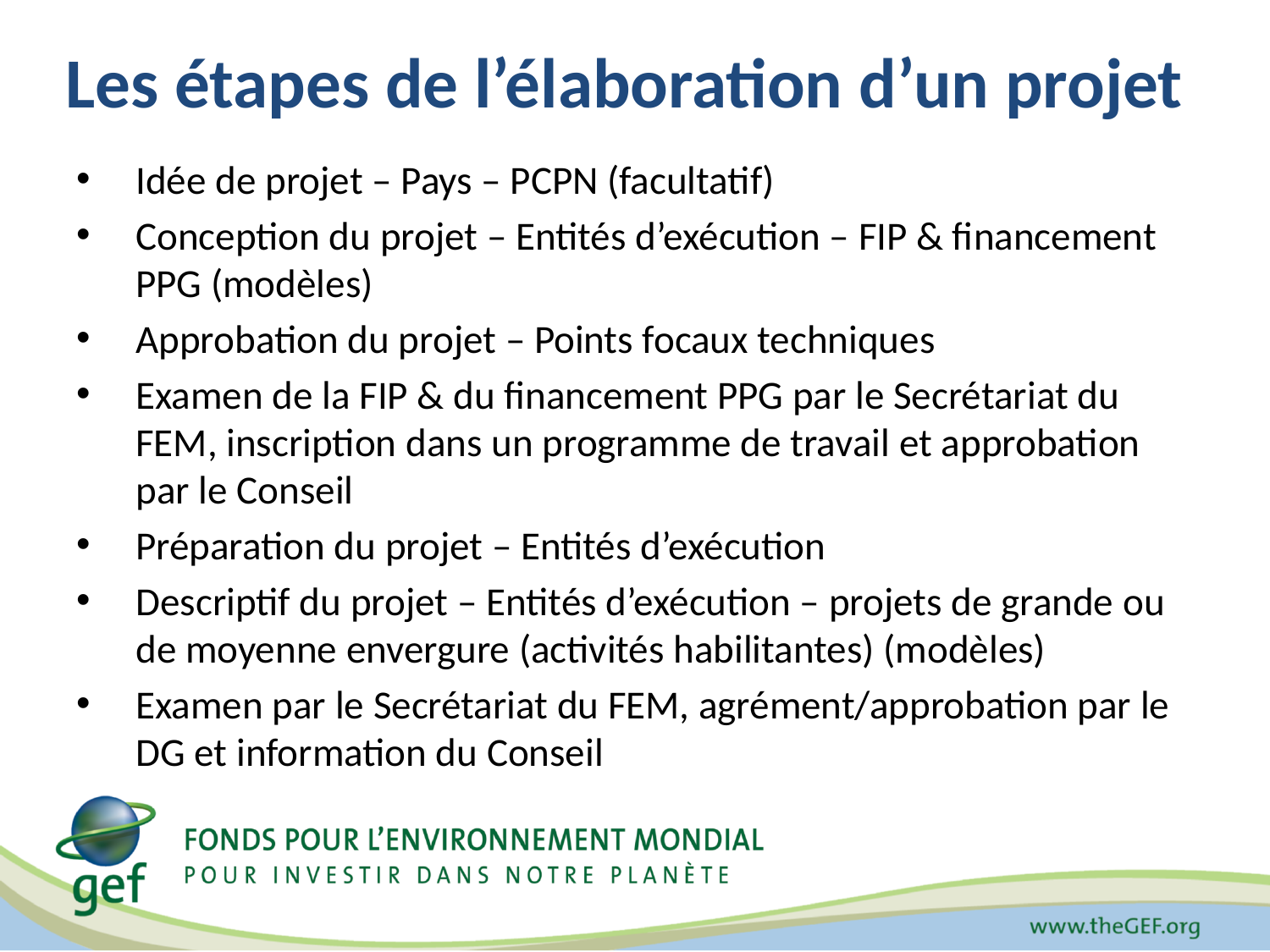

# Les étapes de l’élaboration d’un projet
Idée de projet – Pays – PCPN (facultatif)
Conception du projet – Entités d’exécution – FIP & financement PPG (modèles)
Approbation du projet – Points focaux techniques
Examen de la FIP & du financement PPG par le Secrétariat du FEM, inscription dans un programme de travail et approbation par le Conseil
Préparation du projet – Entités d’exécution
Descriptif du projet – Entités d’exécution – projets de grande ou de moyenne envergure (activités habilitantes) (modèles)
Examen par le Secrétariat du FEM, agrément/approbation par le DG et information du Conseil